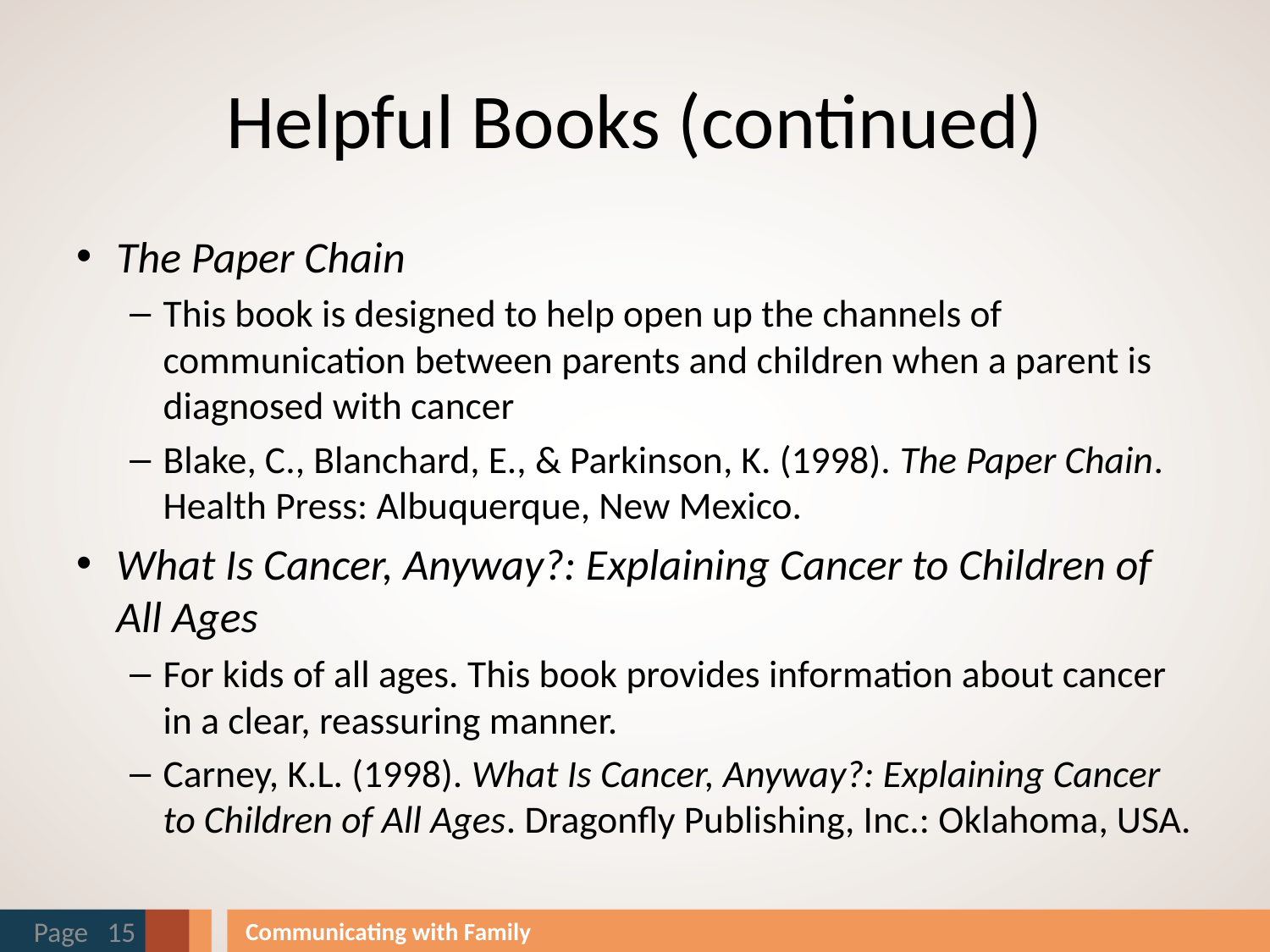

# Helpful Books (continued)
The Paper Chain
This book is designed to help open up the channels of communication between parents and children when a parent is diagnosed with cancer
Blake, C., Blanchard, E., & Parkinson, K. (1998). The Paper Chain. Health Press: Albuquerque, New Mexico.
What Is Cancer, Anyway?: Explaining Cancer to Children of All Ages
For kids of all ages. This book provides information about cancer in a clear, reassuring manner.
Carney, K.L. (1998). What Is Cancer, Anyway?: Explaining Cancer to Children of All Ages. Dragonfly Publishing, Inc.: Oklahoma, USA.

Page   15
Communicating with Family